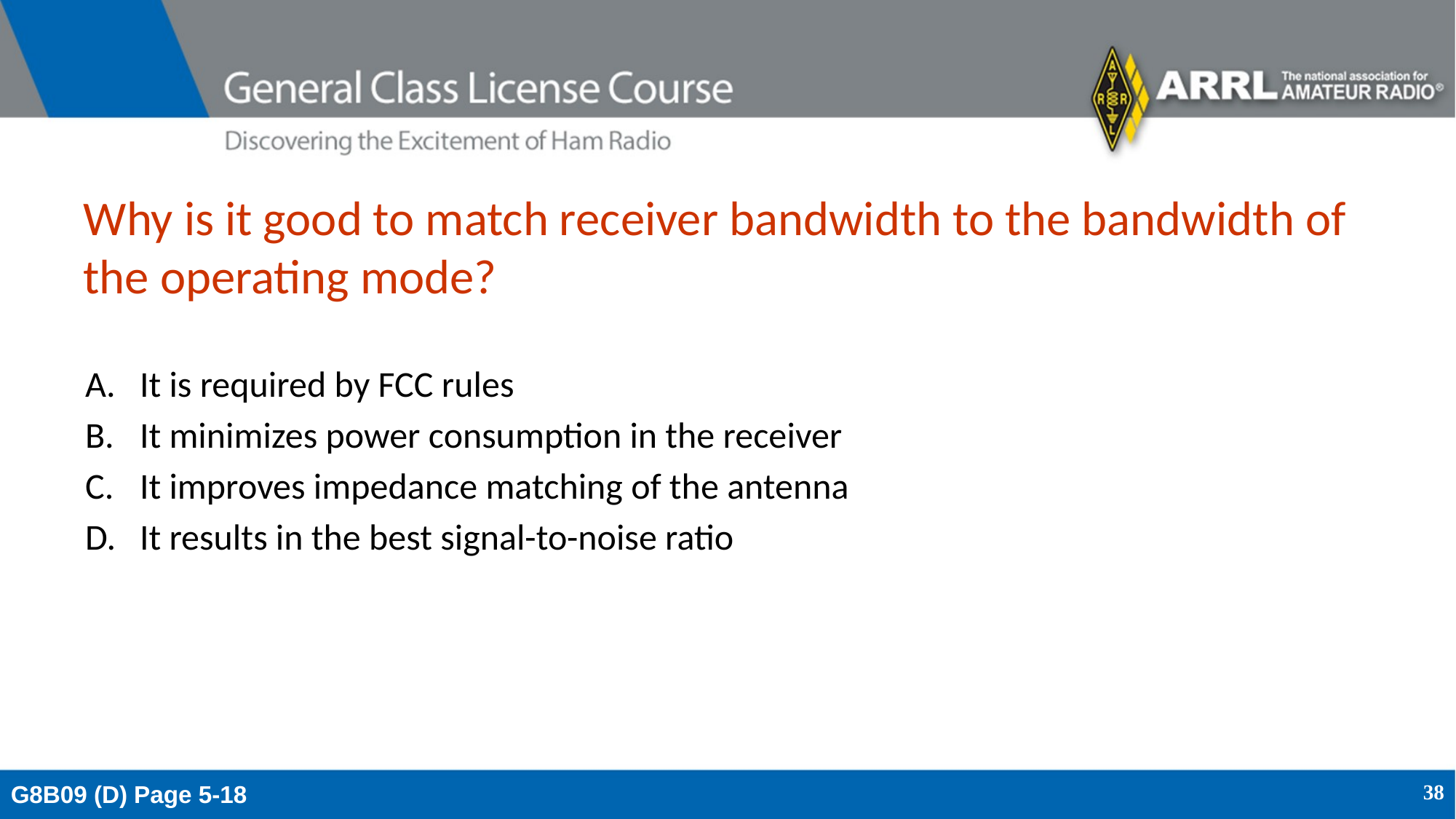

# Why is it good to match receiver bandwidth to the bandwidth of the operating mode?
It is required by FCC rules
It minimizes power consumption in the receiver
It improves impedance matching of the antenna
It results in the best signal-to-noise ratio
G8B09 (D) Page 5-18
38